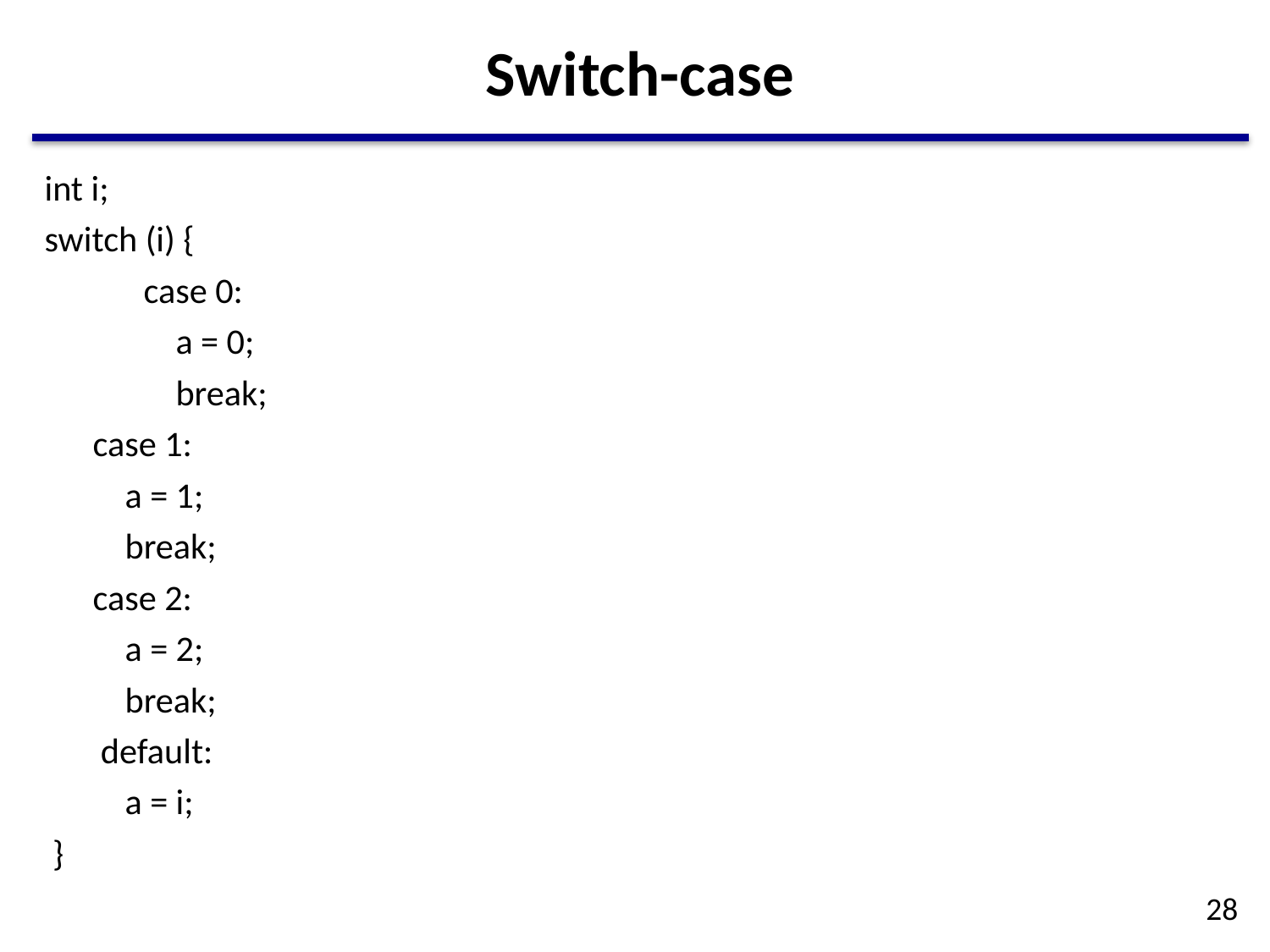

# Switch-case
int i;
switch (i) {
	case 0:
	    a = 0;
	    break;
      case 1:
          a = 1;
          break;
      case 2:
          a = 2;
          break;
       default:
          a = i;
 }
28